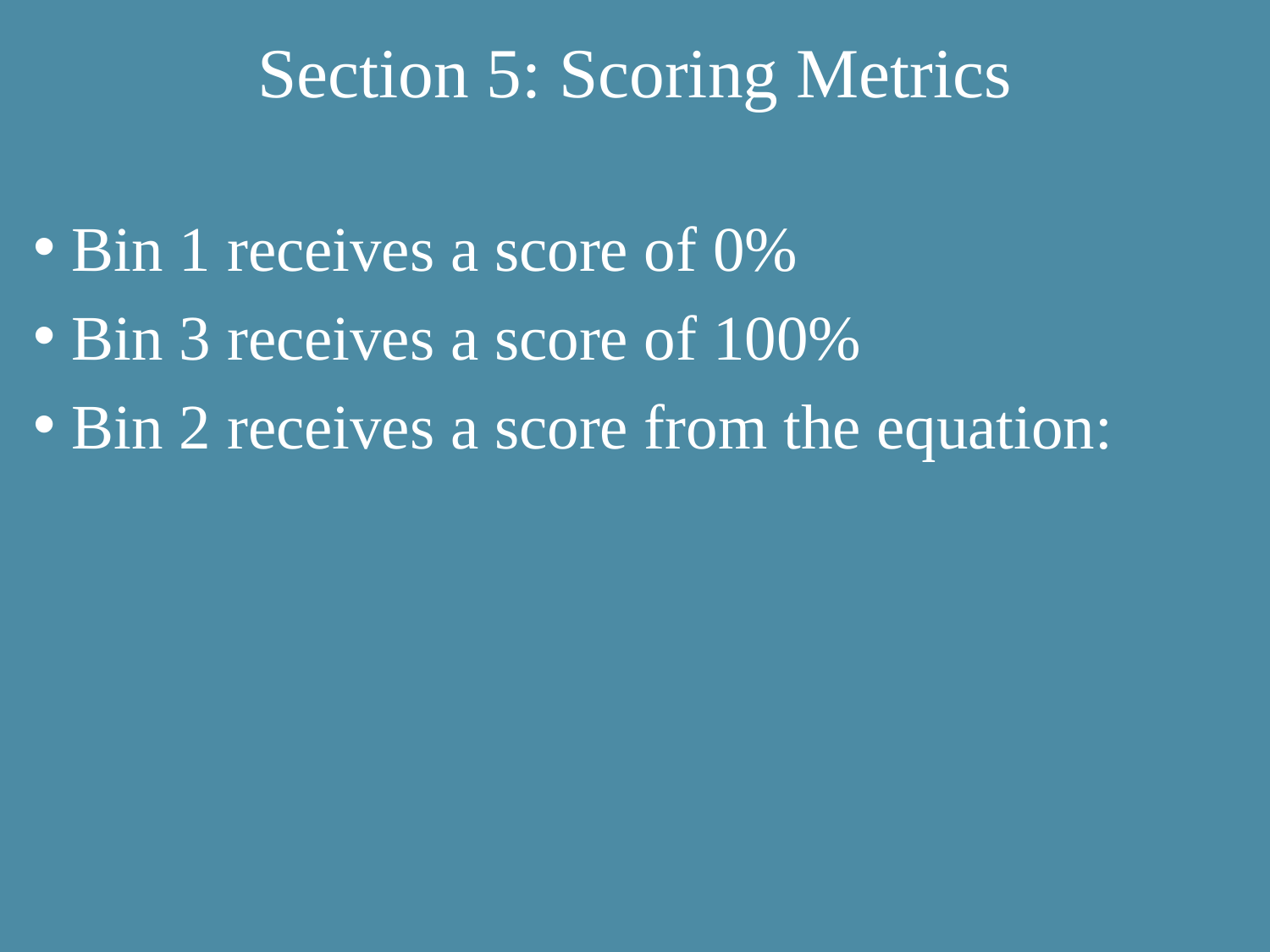

# Section 5: Scoring Metrics
Bin 1 receives a score of 0%
Bin 3 receives a score of 100%
Bin 2 receives a score from the equation: